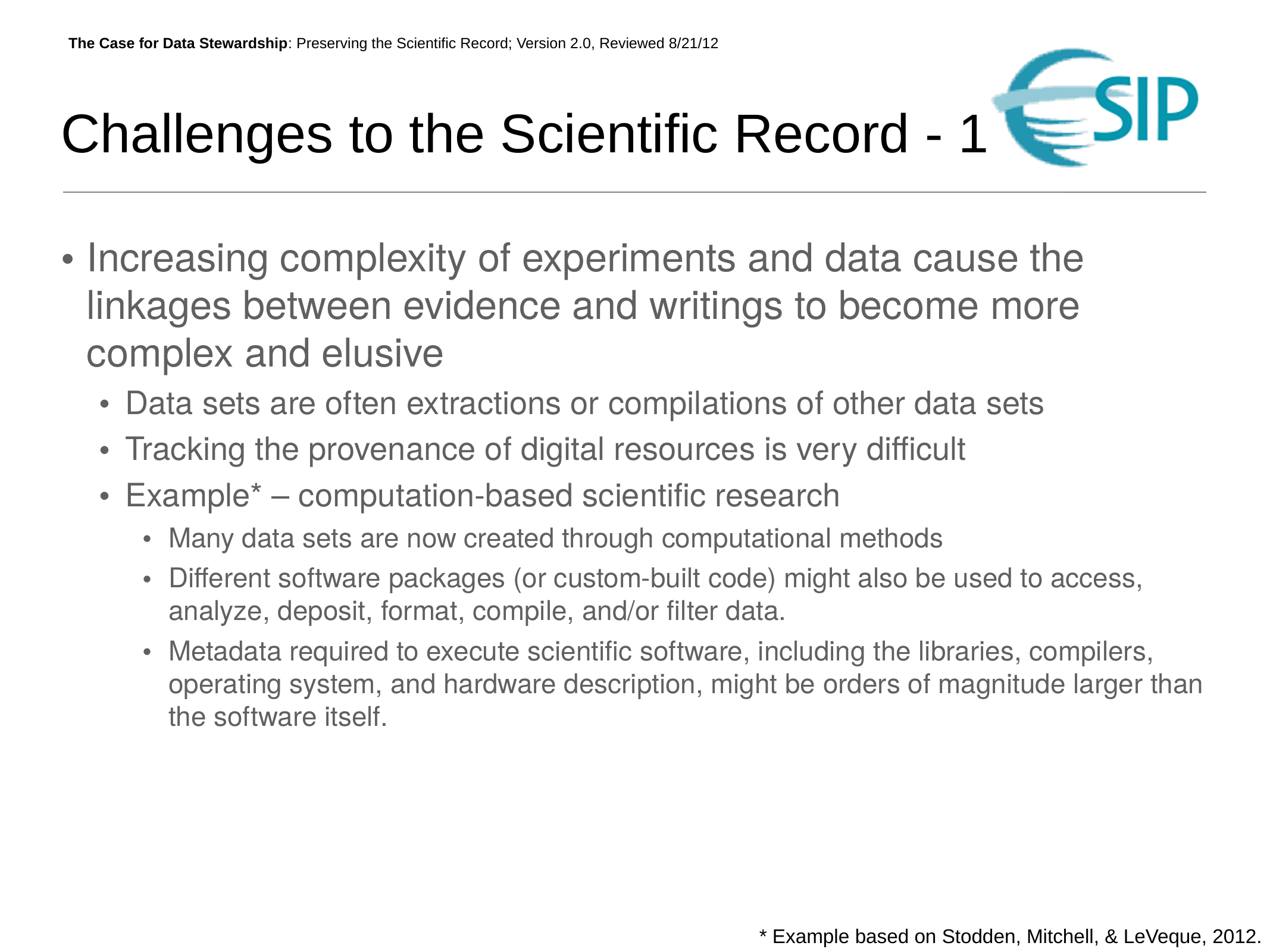

# Challenges to the Scientific Record - 1
Increasing complexity of experiments and data cause the linkages between evidence and writings to become more complex and elusive
Data sets are often extractions or compilations of other data sets
Tracking the provenance of digital resources is very difficult
Example* – computation-based scientific research
Many data sets are now created through computational methods
Different software packages (or custom-built code) might also be used to access, analyze, deposit, format, compile, and/or filter data.
Metadata required to execute scientific software, including the libraries, compilers, operating system, and hardware description, might be orders of magnitude larger than the software itself.

* Example based on Stodden, Mitchell, & LeVeque, 2012.